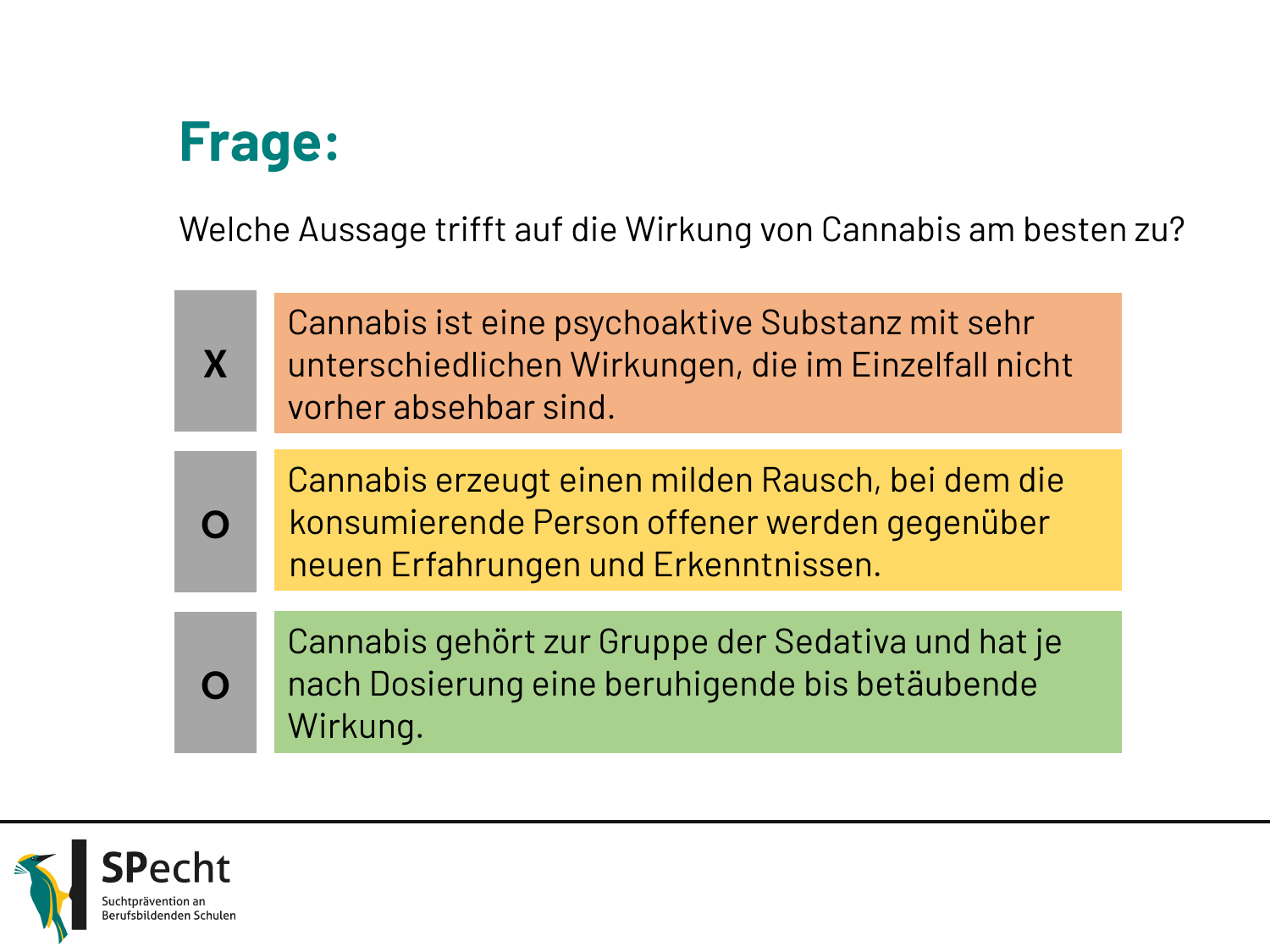

Frage:

Welche Aussage trifft auf die Wirkung von Cannabis am besten zu?
X
O
O
Cannabis ist eine psychoaktive Substanz mit sehr unterschiedlichen Wirkungen, die im Einzelfall nicht vorher absehbar sind.
Cannabis erzeugt einen milden Rausch, bei dem die konsumierende Person offener werden gegenüber neuen Erfahrungen und Erkenntnissen.
Cannabis gehört zur Gruppe der Sedativa und hat je nach Dosierung eine beruhigende bis betäubende Wirkung.